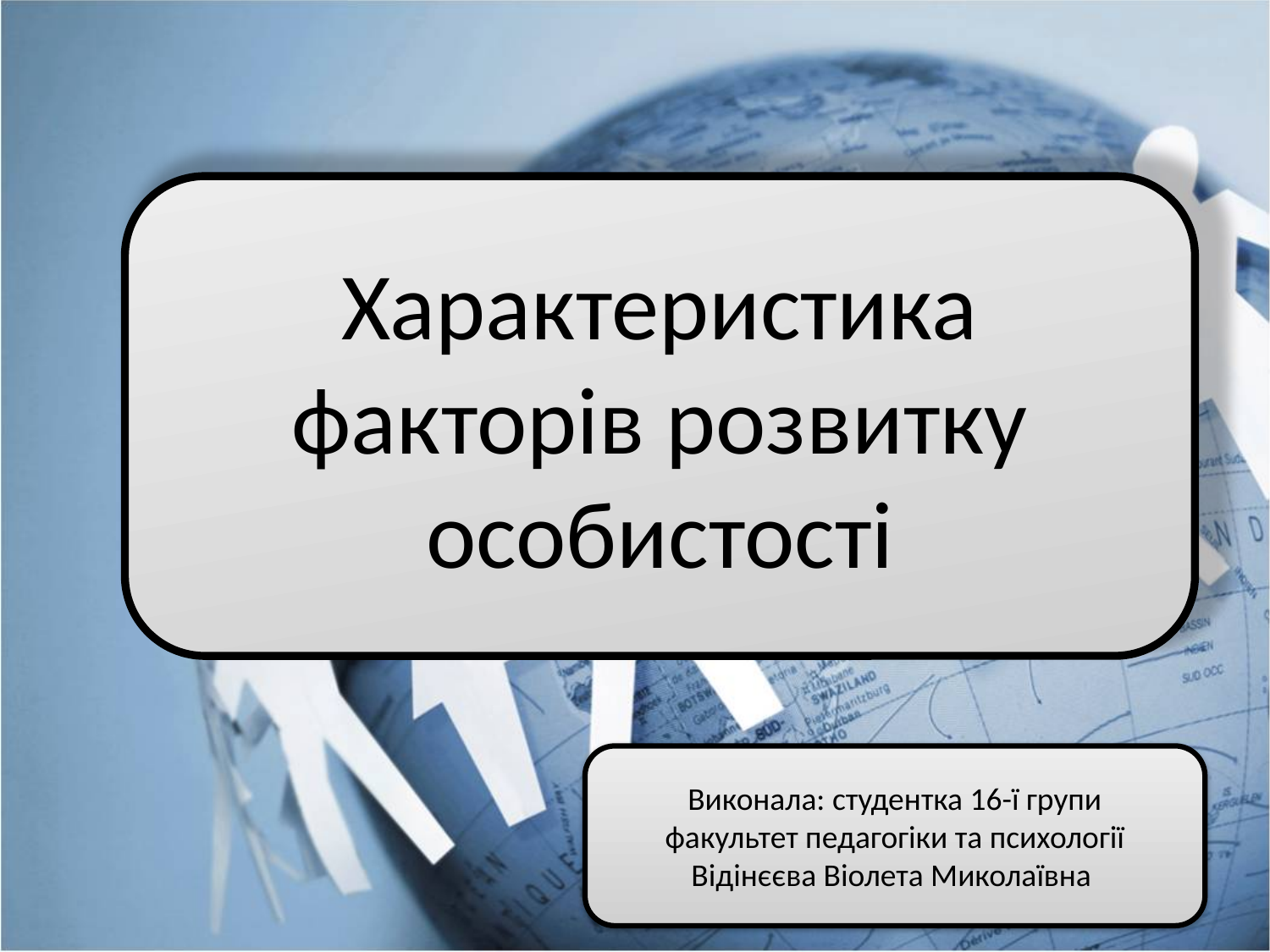

Характеристика факторів розвитку особистості
Виконала: студентка 16-ї групи
факультет педагогіки та психології
Відінєєва Віолета Миколаївна